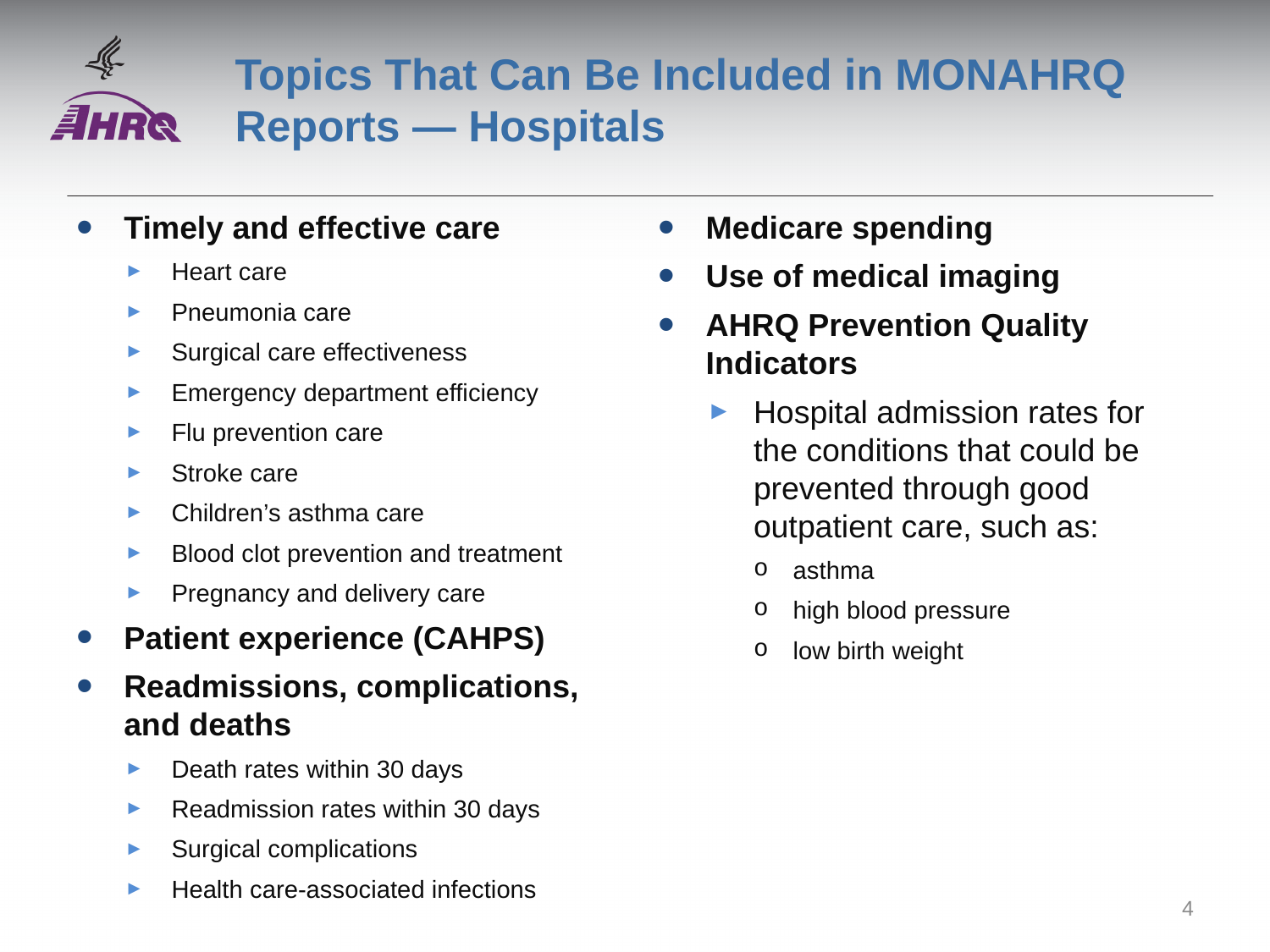

# Topics That Can Be Included in MONAHRQ Reports — Hospitals
Timely and effective care
Heart care
Pneumonia care
Surgical care effectiveness
Emergency department efficiency
Flu prevention care
Stroke care
Children’s asthma care
Blood clot prevention and treatment
Pregnancy and delivery care
Patient experience (CAHPS)
Readmissions, complications, and deaths
Death rates within 30 days
Readmission rates within 30 days
Surgical complications
Health care-associated infections

Medicare spending
Use of medical imaging
AHRQ Prevention Quality Indicators
Hospital admission rates for the conditions that could be prevented through good outpatient care, such as:
asthma
high blood pressure
low birth weight
4